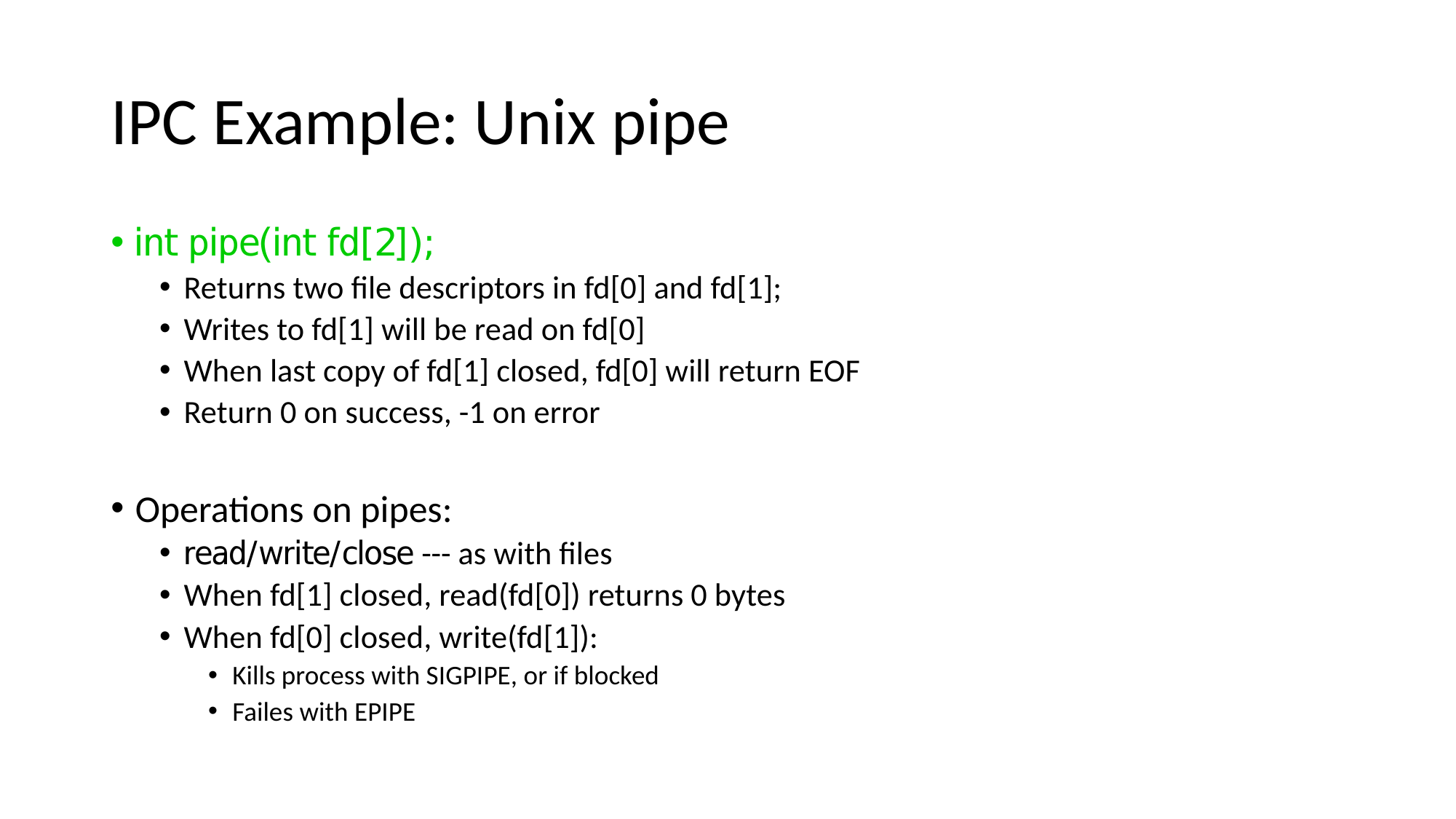

# IPC Example: Unix pipe
int pipe(int fd[2]);
Returns two file descriptors in fd[0] and fd[1];
Writes to fd[1] will be read on fd[0]
When last copy of fd[1] closed, fd[0] will return EOF
Return 0 on success, -1 on error

Operations on pipes:
read/write/close --- as with files
When fd[1] closed, read(fd[0]) returns 0 bytes
When fd[0] closed, write(fd[1]):
Kills process with SIGPIPE, or if blocked
Failes with EPIPE